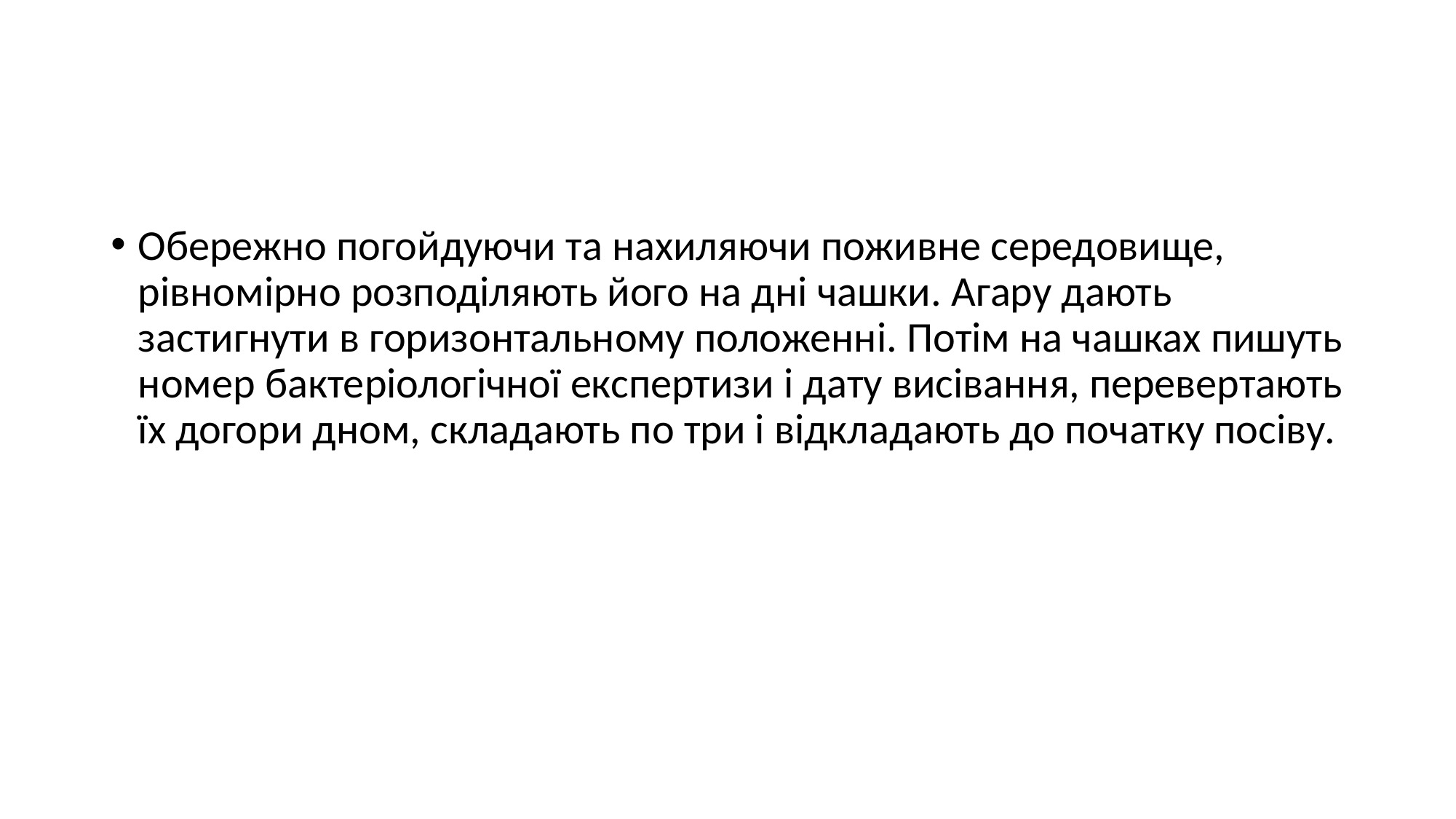

#
Обережно погойдуючи та нахиляючи поживне середовище, рівномірно розподіляють його на дні чашки. Агару дають застигнути в горизонтальному положенні. Потім на чашках пишуть номер бактеріологічної експертизи і дату висівання, перевертають їх догори дном, складають по три і відкладають до початку посіву.